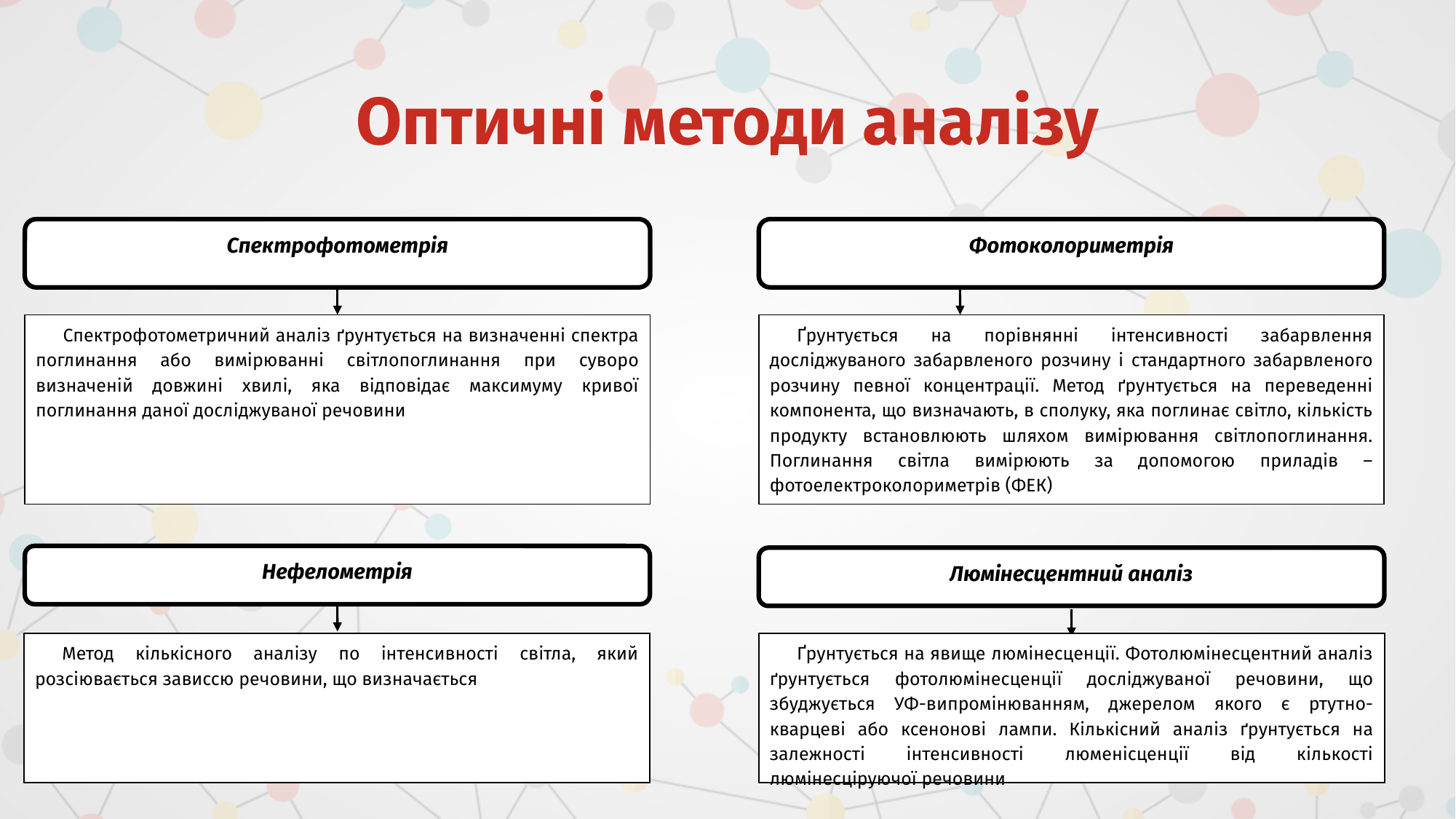

# Оптичні методи аналізу
Спектрофотометрія
Фотоколориметрія
Спектрофотометричний аналіз ґрунтується на визначенні спектра поглинання або вимірюванні світлопоглинання при суворо визначеній довжині хвилі, яка відповідає максимуму кривої поглинання даної досліджуваної речовини
Ґрунтується на порівнянні інтенсивності забарвлення досліджуваного забарвленого розчину і стандартного забарвленого розчину певної концентрації. Метод ґрунтується на переведенні компонента, що визначають, в сполуку, яка поглинає світло, кількість продукту встановлюють шляхом вимірювання світлопоглинання. Поглинання світла вимірюють за допомогою приладів – фотоелектроколориметрів (ФЕК)
Нефелометрія
Люмінесцентний аналіз
Метод кількісного аналізу по інтенсивності світла, який розсіювається зависсю речовини, що визначається
Ґрунтується на явище люмінесценції. Фотолюмінесцентний аналіз ґрунтується фотолюмінесценції досліджуваної речовини, що збуджується УФ-випромінюванням, джерелом якого є ртутно-кварцеві або ксенонові лампи. Кількісний аналіз ґрунтується на залежності інтенсивності люменісценції від кількості люмінесціруючої речовини